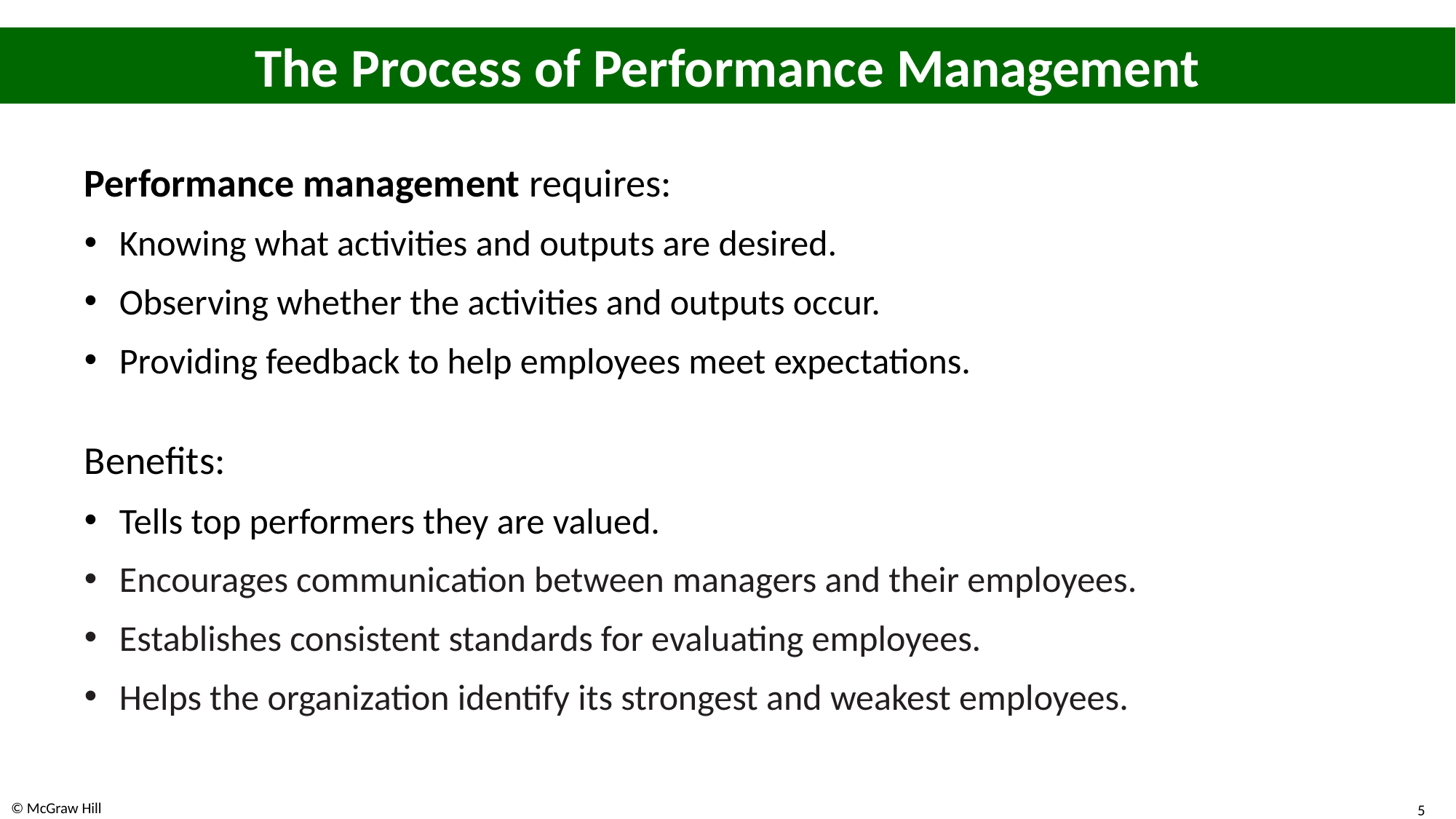

# The Process of Performance Management
Performance management requires:
Knowing what activities and outputs are desired.
Observing whether the activities and outputs occur.
Providing feedback to help employees meet expectations.
Benefits:
Tells top performers they are valued.
Encourages communication between managers and their employees.
Establishes consistent standards for evaluating employees.
Helps the organization identify its strongest and weakest employees.